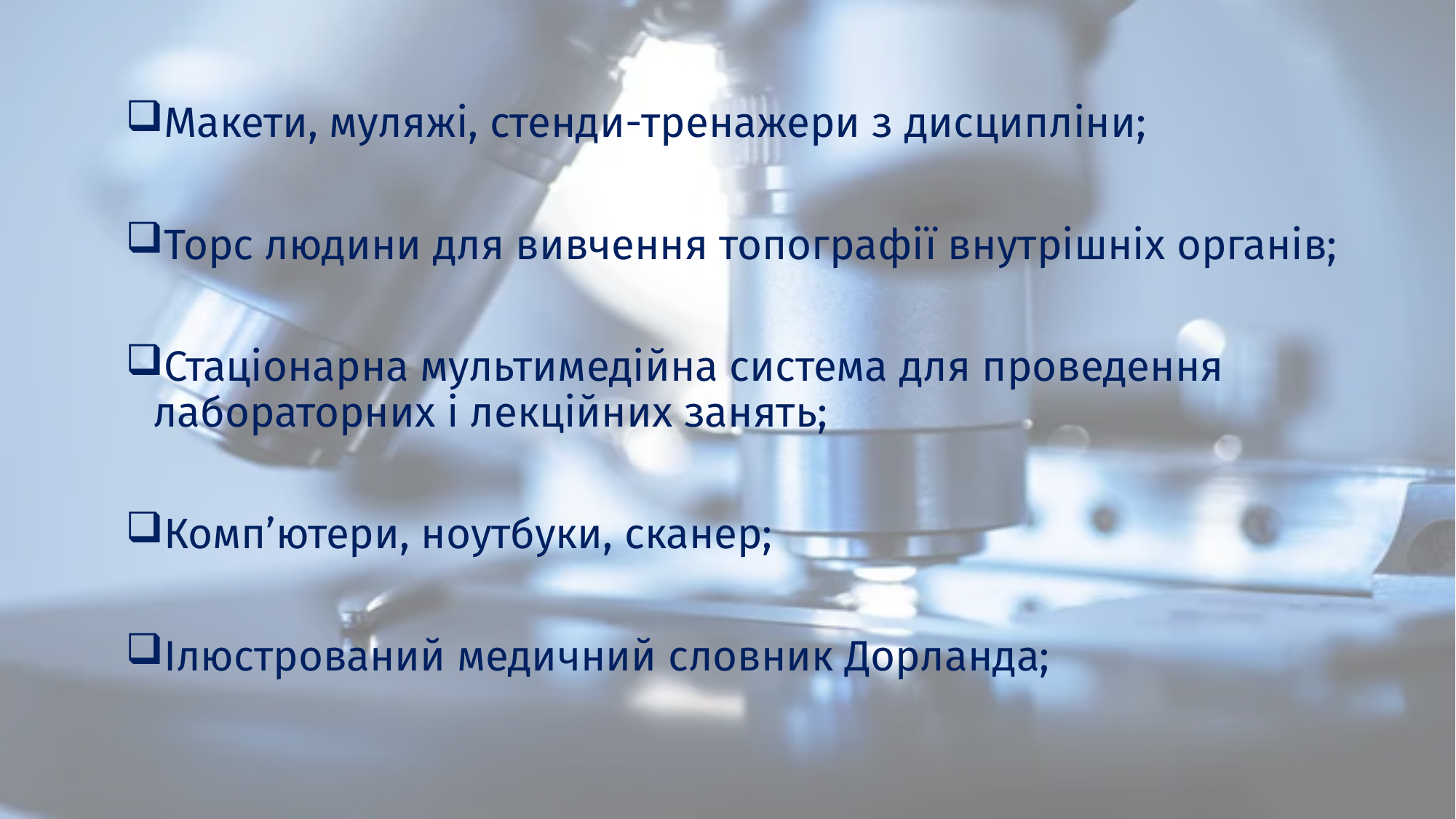

Макети, муляжі, стенди-тренажери з дисципліни;

Торс людини для вивчення топографії внутрішніх органів;

Стаціонарна мультимедійна система для проведення лабораторних і лекційних занять;

Комп’ютери, ноутбуки, сканер;

Ілюстрований медичний словник Дорланда;